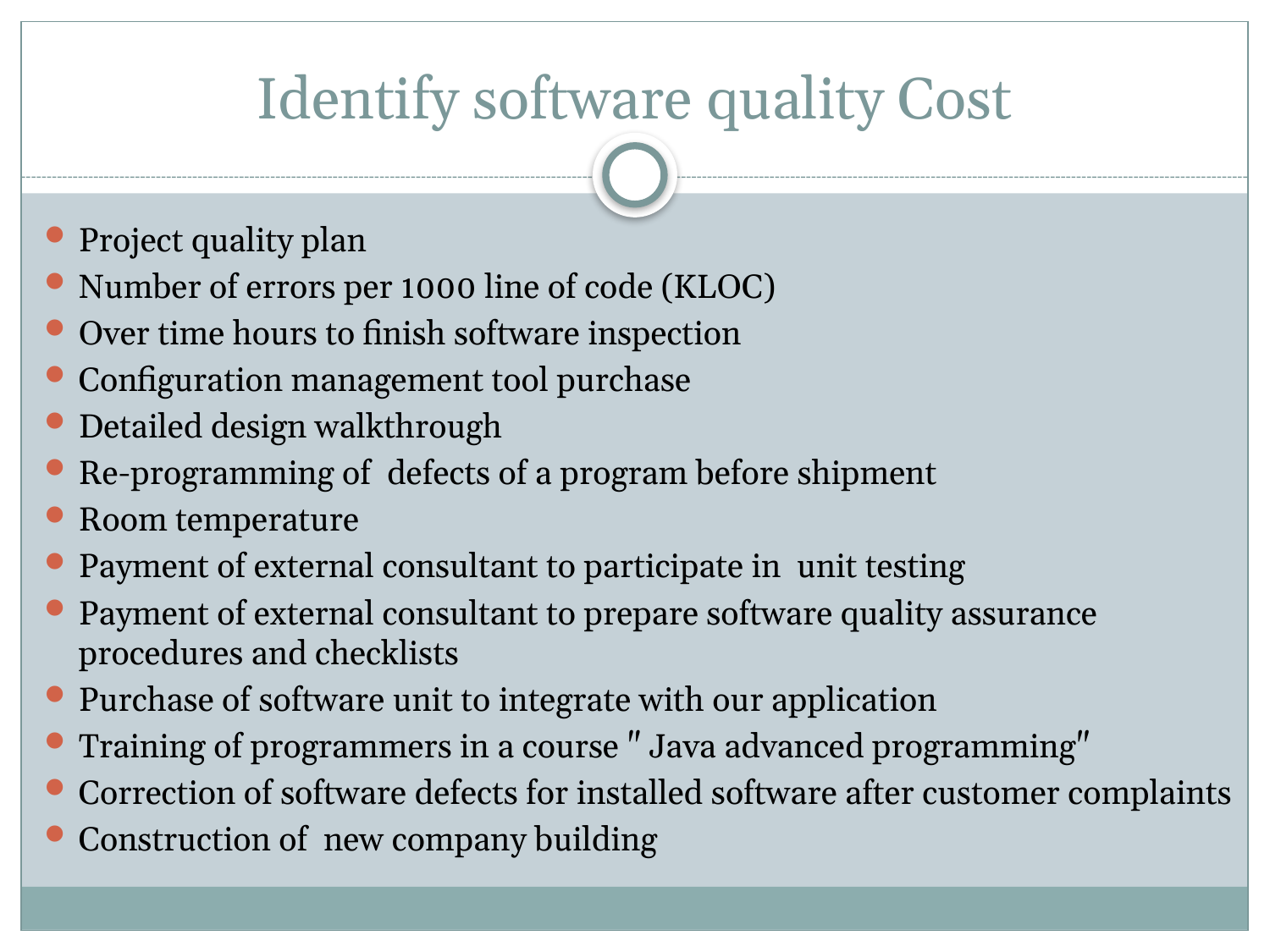

# Identify software quality Cost
Project quality plan
Number of errors per 1000 line of code (KLOC)
Over time hours to finish software inspection
Configuration management tool purchase
Detailed design walkthrough
Re-programming of  defects of a program before shipment
Room temperature
Payment of external consultant to participate in  unit testing
Payment of external consultant to prepare software quality assurance procedures and checklists
Purchase of software unit to integrate with our application
Training of programmers in a course " Java advanced programming"
Correction of software defects for installed software after customer complaints
Construction of  new company building